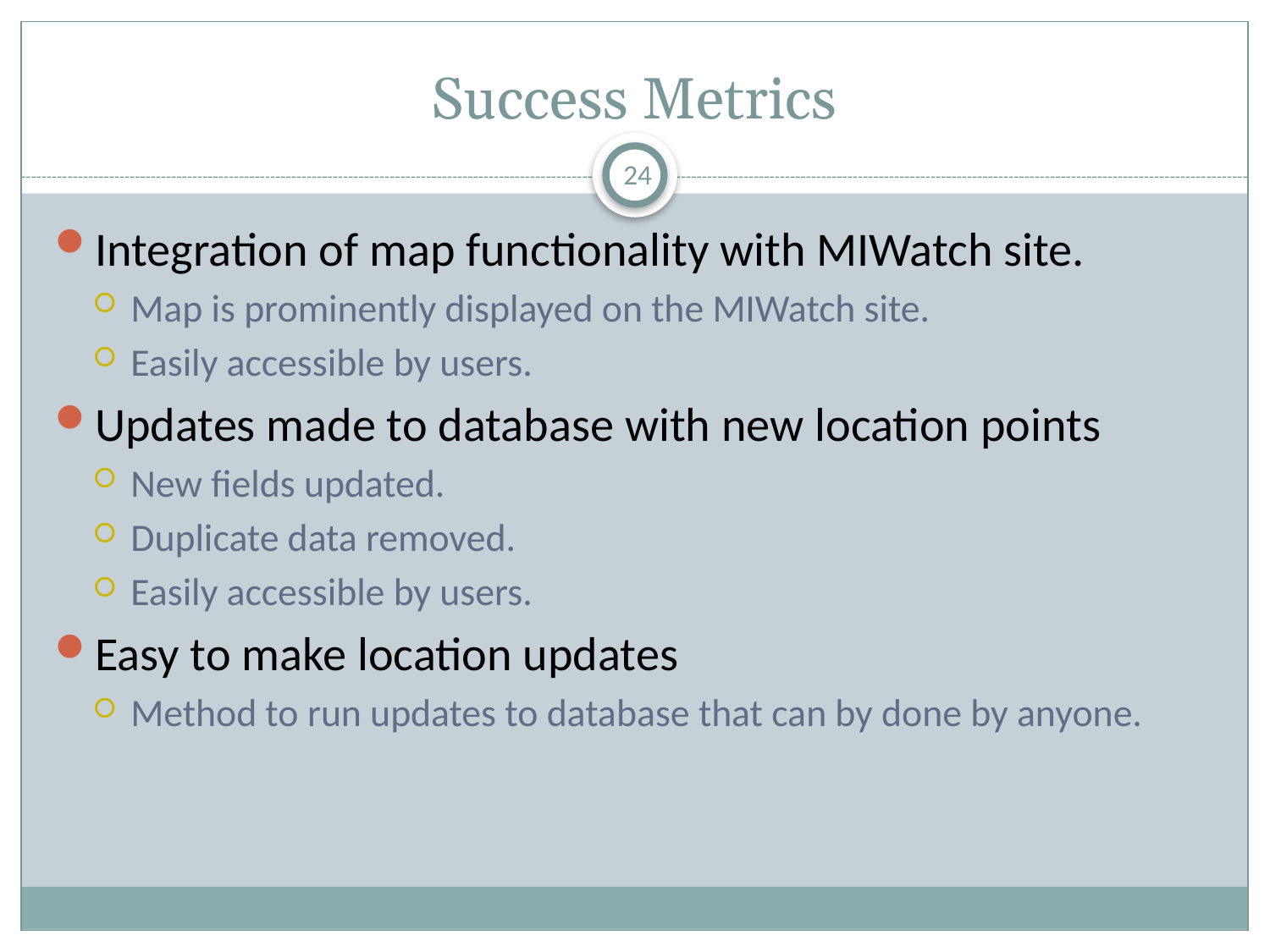

# Success Metrics
24
Integration of map functionality with MIWatch site.
Map is prominently displayed on the MIWatch site.
Easily accessible by users.
Updates made to database with new location points
New fields updated.
Duplicate data removed.
Easily accessible by users.
Easy to make location updates
Method to run updates to database that can by done by anyone.